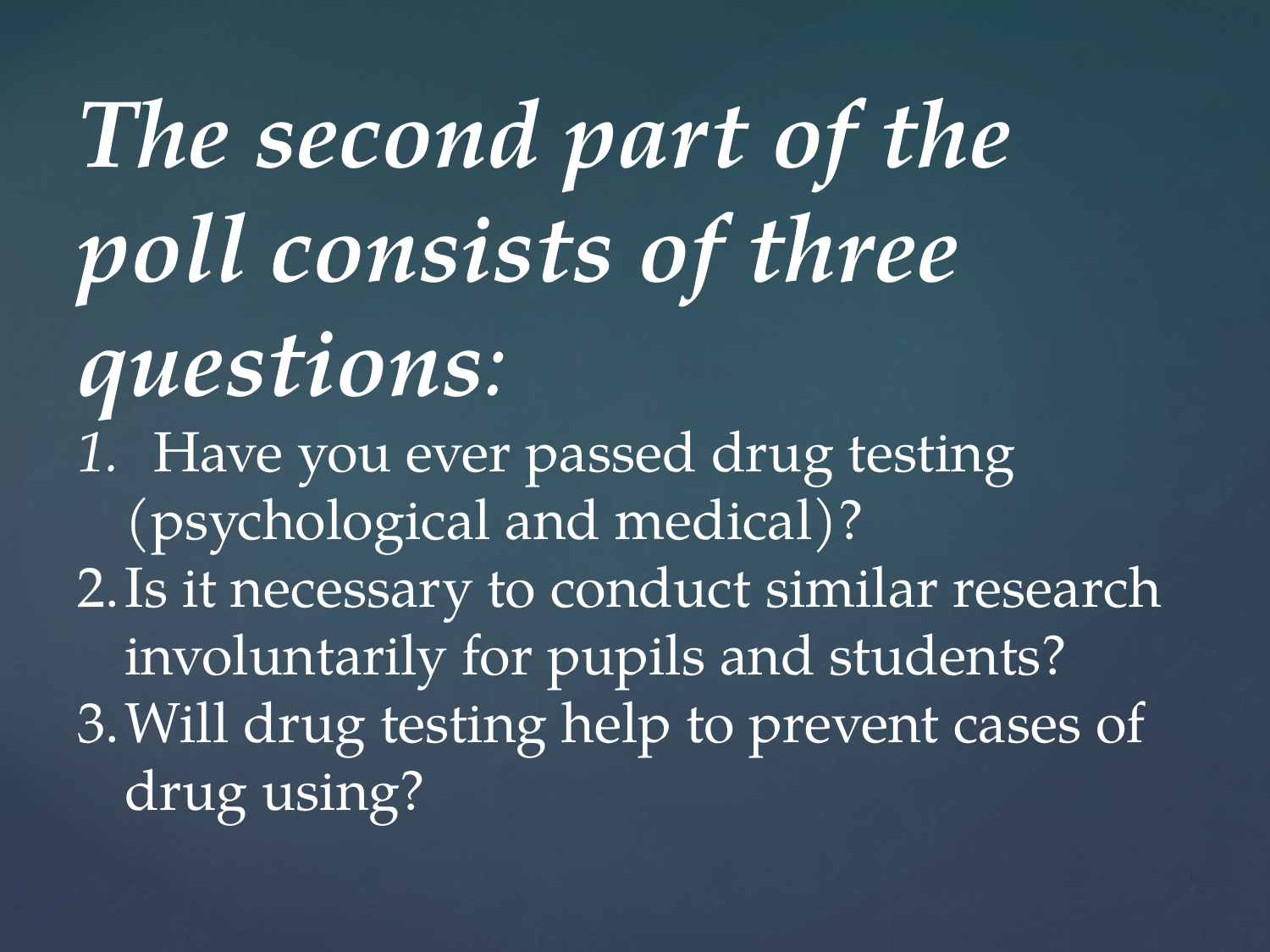

The second part of the poll consists of three questions:
  Have you ever passed drug testing (psychological and medical)?
Is it necessary to conduct similar research involuntarily for pupils and students?
Will drug testing help to prevent cases of drug using?